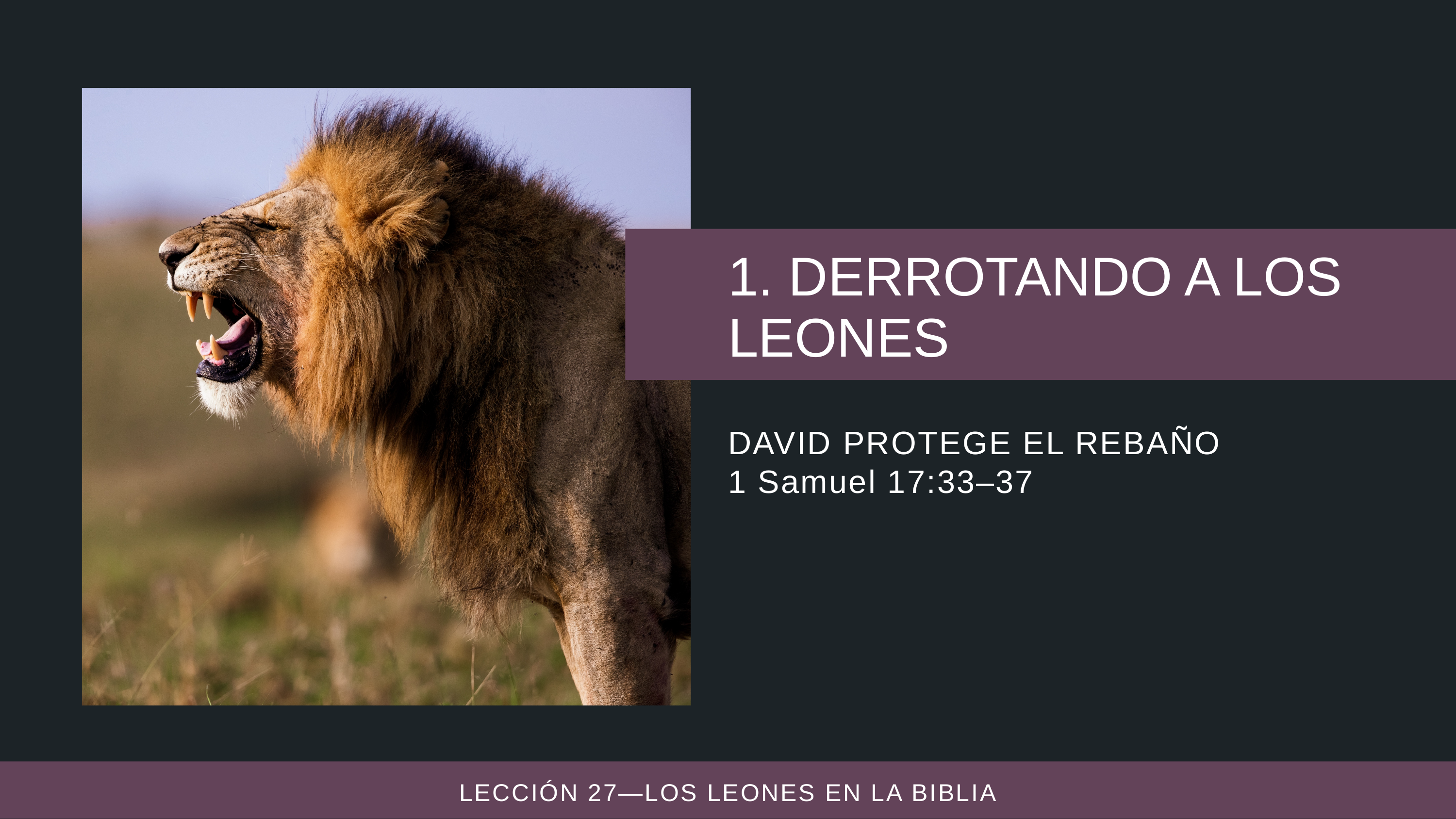

DAVID PROTEGE EL REBAÑO
1 Samuel 17:33–37